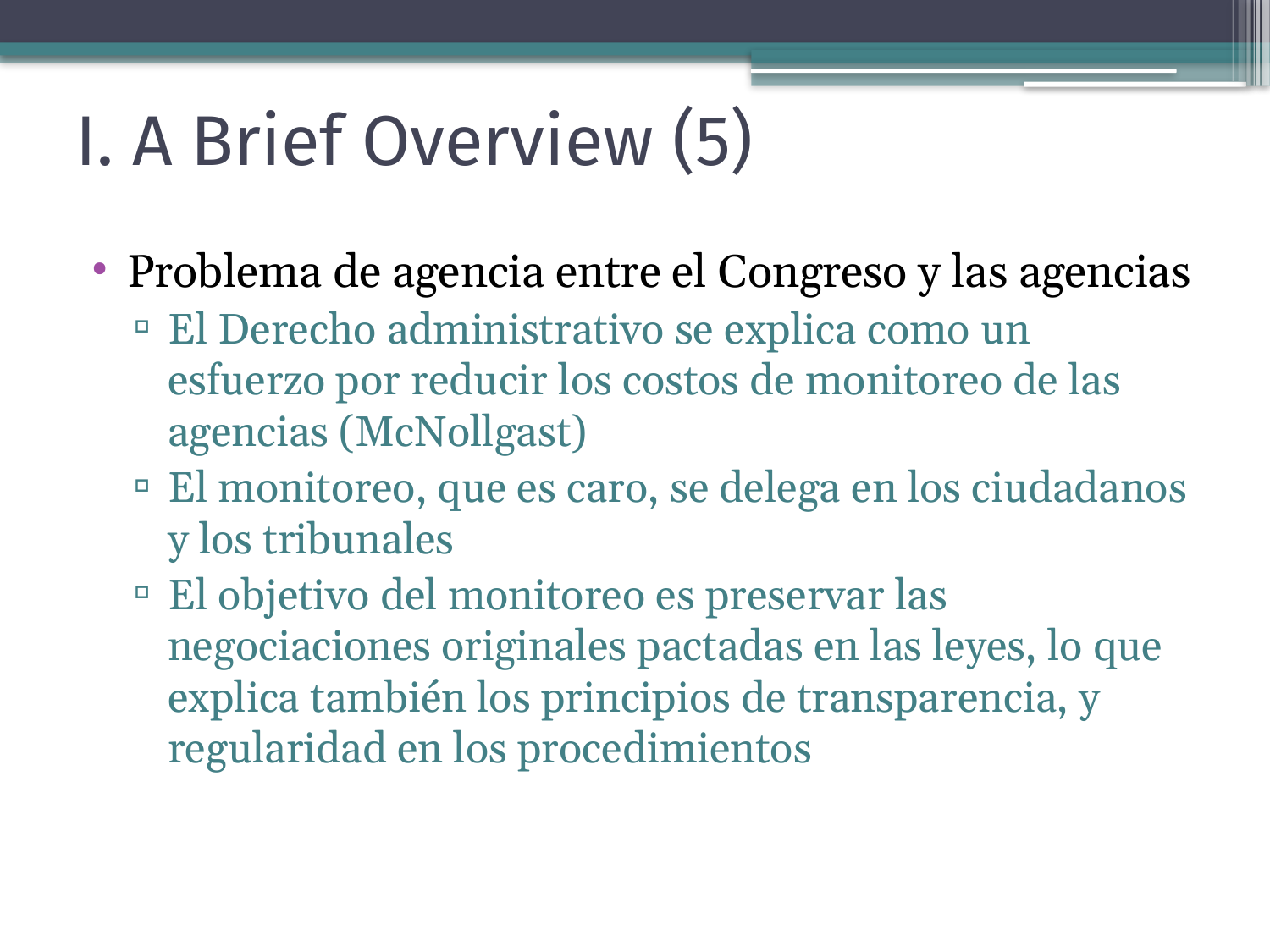

# I. A Brief Overview (5)
Problema de agencia entre el Congreso y las agencias
El Derecho administrativo se explica como un esfuerzo por reducir los costos de monitoreo de las agencias (McNollgast)
El monitoreo, que es caro, se delega en los ciudadanos y los tribunales
El objetivo del monitoreo es preservar las negociaciones originales pactadas en las leyes, lo que explica también los principios de transparencia, y regularidad en los procedimientos